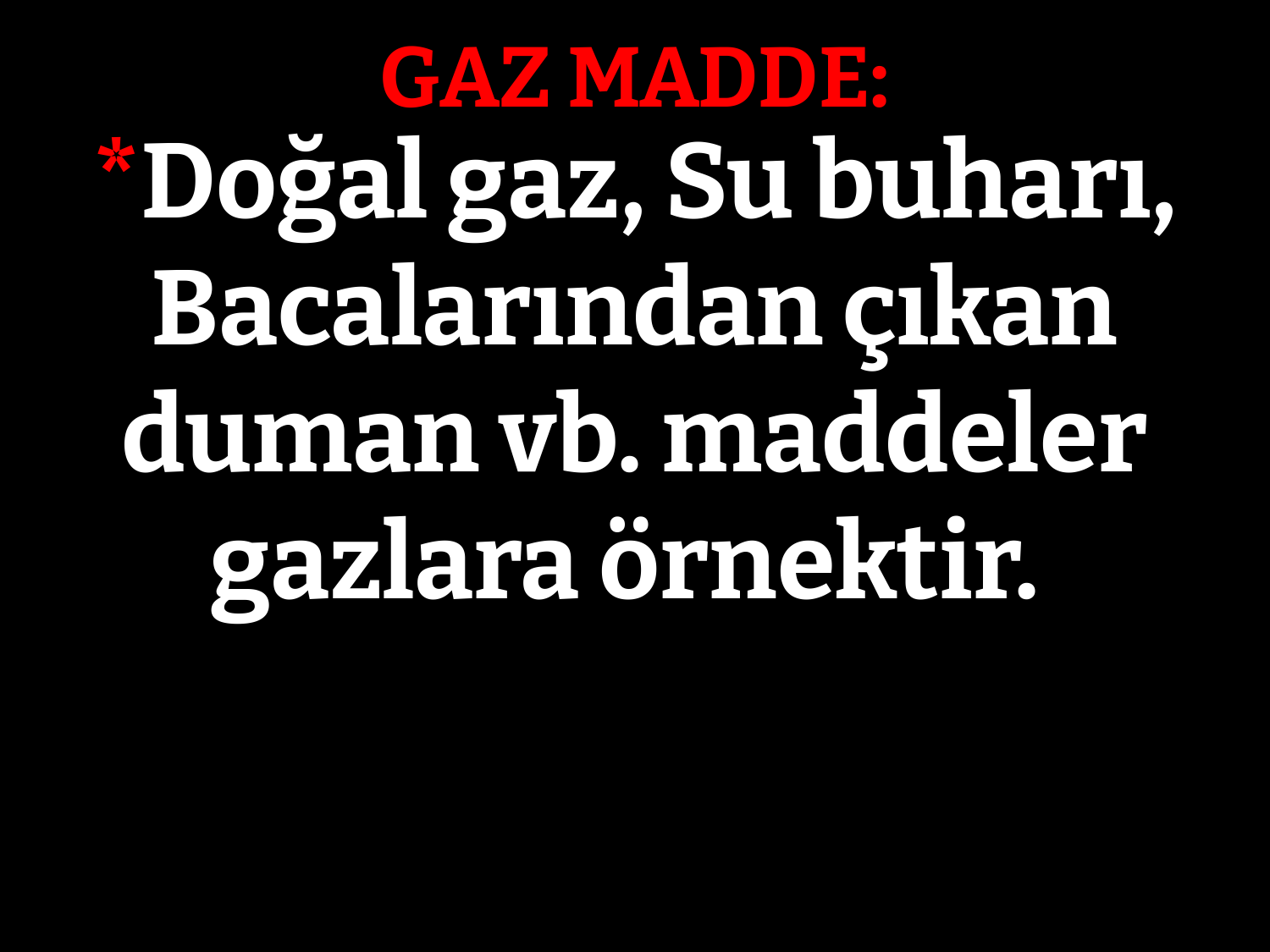

GAZ MADDE:
*Doğal gaz, Su buharı, Bacalarından çıkan duman vb. maddeler gazlara örnektir.